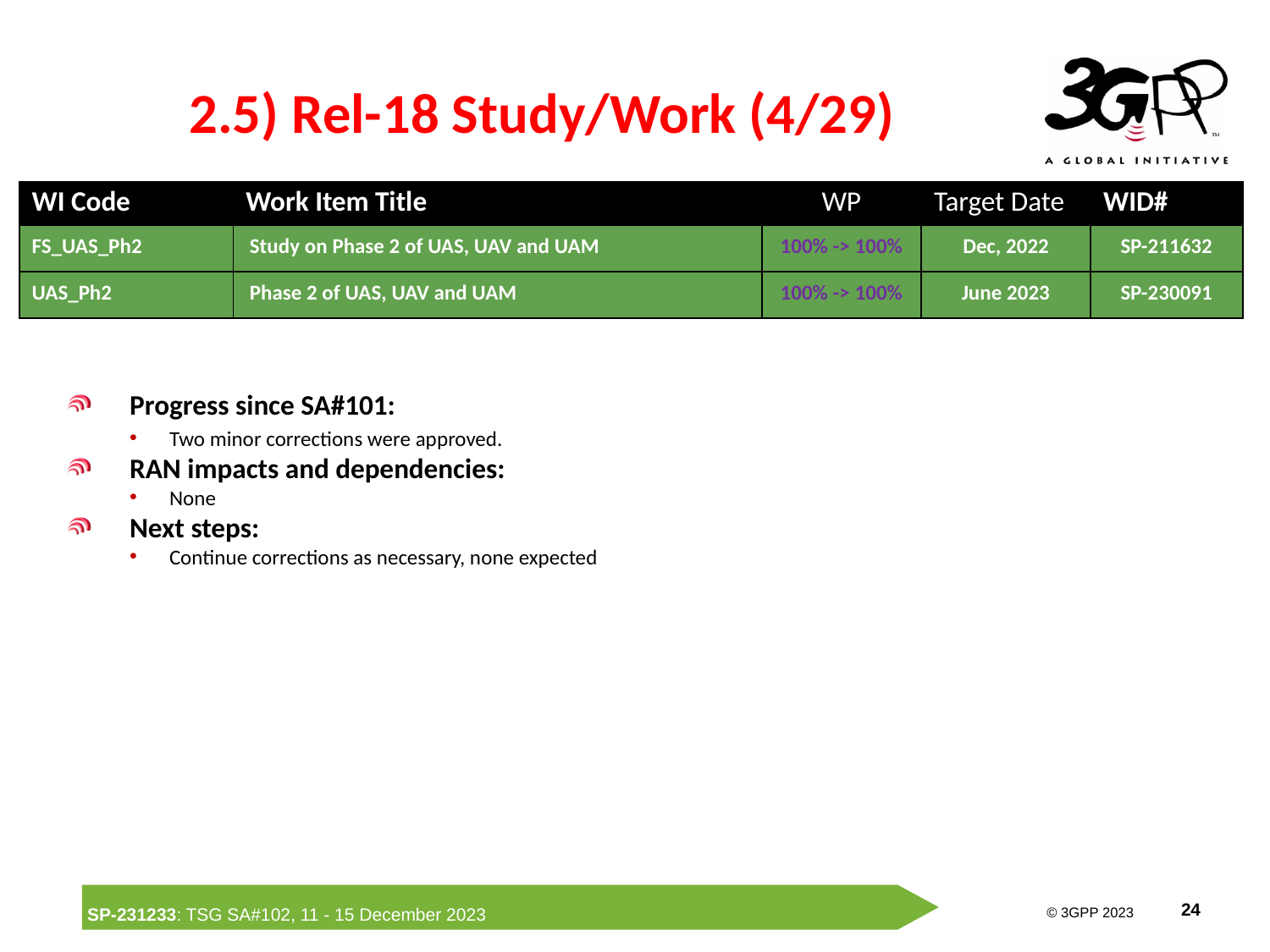

# 2.5) Rel-18 Study/Work (4/29)
| WI Code | Work Item Title | WP | Target Date | WID# |
| --- | --- | --- | --- | --- |
| FS\_UAS\_Ph2 | Study on Phase 2 of UAS, UAV and UAM | 100% -> 100% | Dec, 2022 | SP-211632 |
| UAS\_Ph2 | Phase 2 of UAS, UAV and UAM | 100% -> 100% | June 2023 | SP-230091 |
Progress since SA#101:
Two minor corrections were approved.
RAN impacts and dependencies:
None
Next steps:
Continue corrections as necessary, none expected